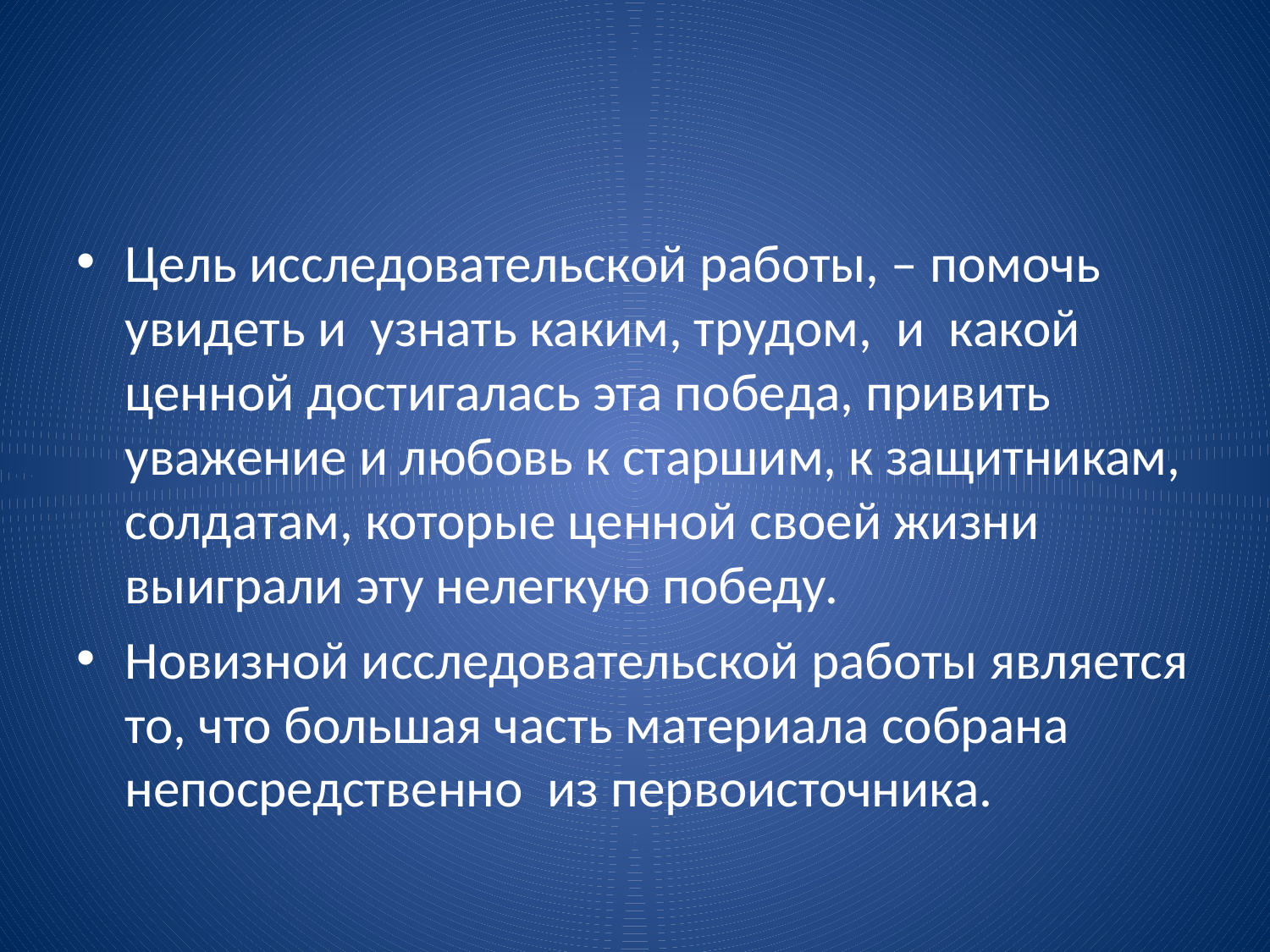

#
Цель исследовательской работы, – помочь увидеть и  узнать каким, трудом,  и  какой ценной достигалась эта победа, привить уважение и любовь к старшим, к защитникам, солдатам, которые ценной своей жизни выиграли эту нелегкую победу.
Новизной исследовательской работы является то, что большая часть материала собрана непосредственно  из первоисточника.